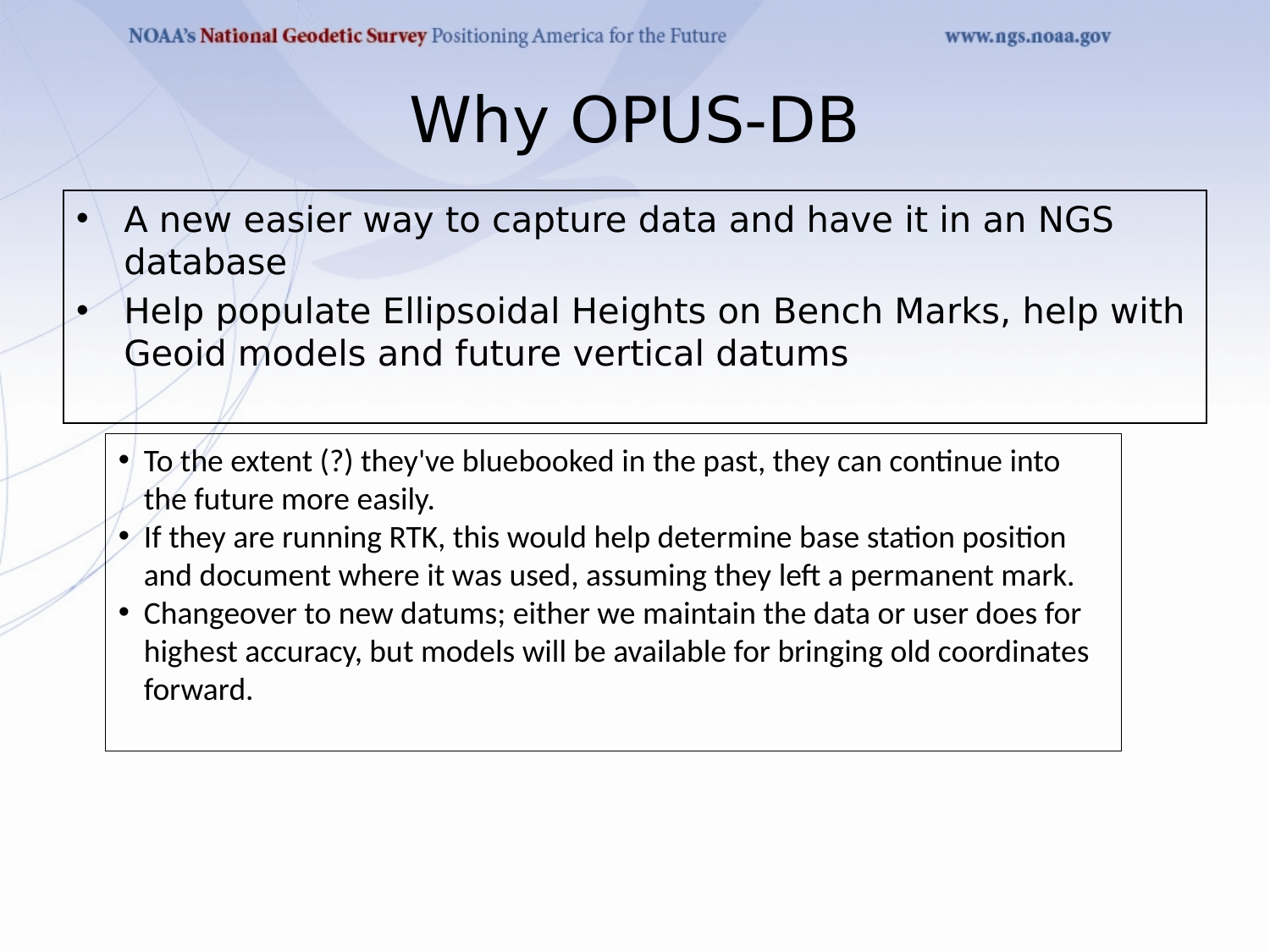

# Why OPUS-DB
A new easier way to capture data and have it in an NGS database
Help populate Ellipsoidal Heights on Bench Marks, help with Geoid models and future vertical datums

To the extent (?) they've bluebooked in the past, they can continue into the future more easily.
If they are running RTK, this would help determine base station position and document where it was used, assuming they left a permanent mark.
Changeover to new datums; either we maintain the data or user does for highest accuracy, but models will be available for bringing old coordinates forward.